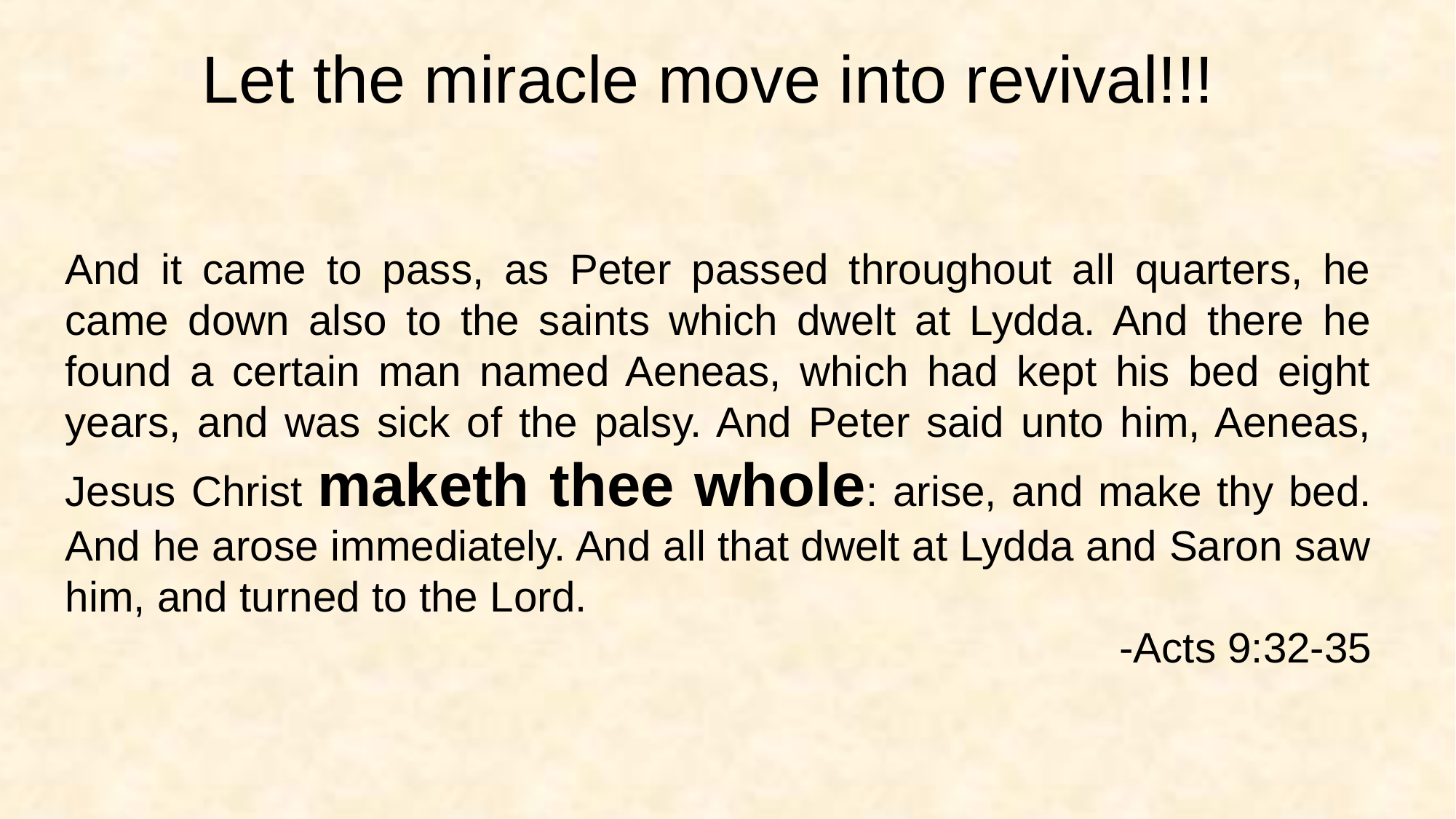

Let the miracle move into revival!!!

And it came to pass, as Peter passed throughout all quarters, he came down also to the saints which dwelt at Lydda. And there he found a certain man named Aeneas, which had kept his bed eight years, and was sick of the palsy. And Peter said unto him, Aeneas, Jesus Christ maketh thee whole: arise, and make thy bed. And he arose immediately. And all that dwelt at Lydda and Saron saw him, and turned to the Lord.
-Acts 9:32-35